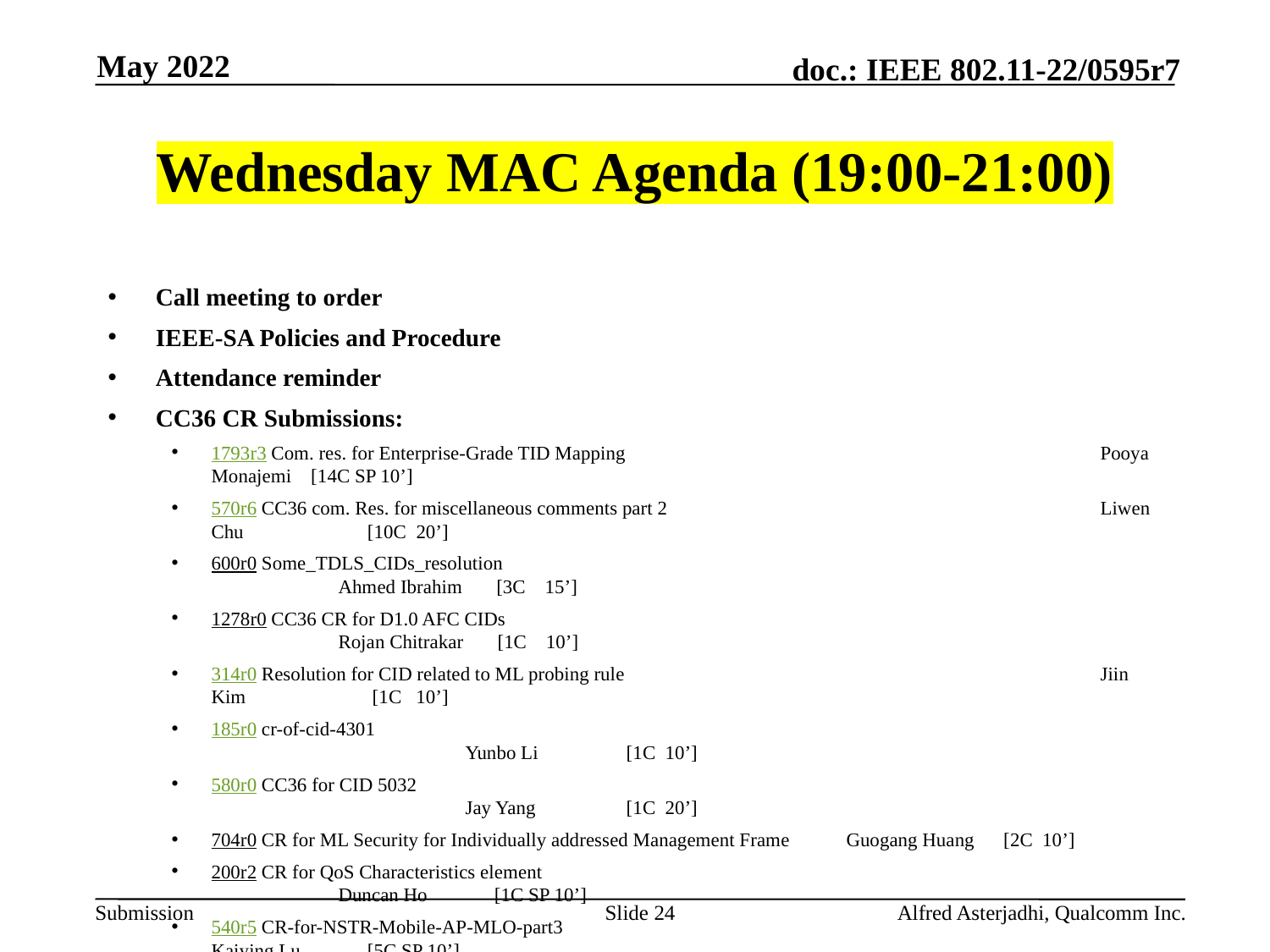

May 2022
# Wednesday MAC Agenda (19:00-21:00)
Call meeting to order
IEEE-SA Policies and Procedure
Attendance reminder
CC36 CR Submissions:
1793r3 Com. res. for Enterprise-Grade TID Mapping				Pooya Monajemi    [14C SP 10’]
570r6 CC36 com. Res. for miscellaneous comments part 2 				Liwen Chu	      [10C  20’]
600r0 Some_TDLS_CIDs_resolution						Ahmed Ibrahim       [3C    15’]
1278r0 CC36 CR for D1.0 AFC CIDs						Rojan Chitrakar       [1C    10’]
314r0 Resolution for CID related to ML probing rule				Jiin Kim  	       [1C   10’]
185r0 cr-of-cid-4301								Yunbo Li	       [1C  10’]
580r0 CC36 for CID 5032								Jay Yang 	       [1C  20’]
704r0 CR for ML Security for Individually addressed Management Frame  	Guogang Huang      [2C  10’]
200r2 CR for QoS Characteristics element						Duncan Ho	      [1C SP 10’]
540r5 CR-for-NSTR-Mobile-AP-MLO-part3					Kaiying Lu	      [5C SP 10’]
564r1 CR for 35.2.1.1								Kaiying Lu             [2C SP 10’]
AoB:
Recess
Slide 24
Alfred Asterjadhi, Qualcomm Inc.